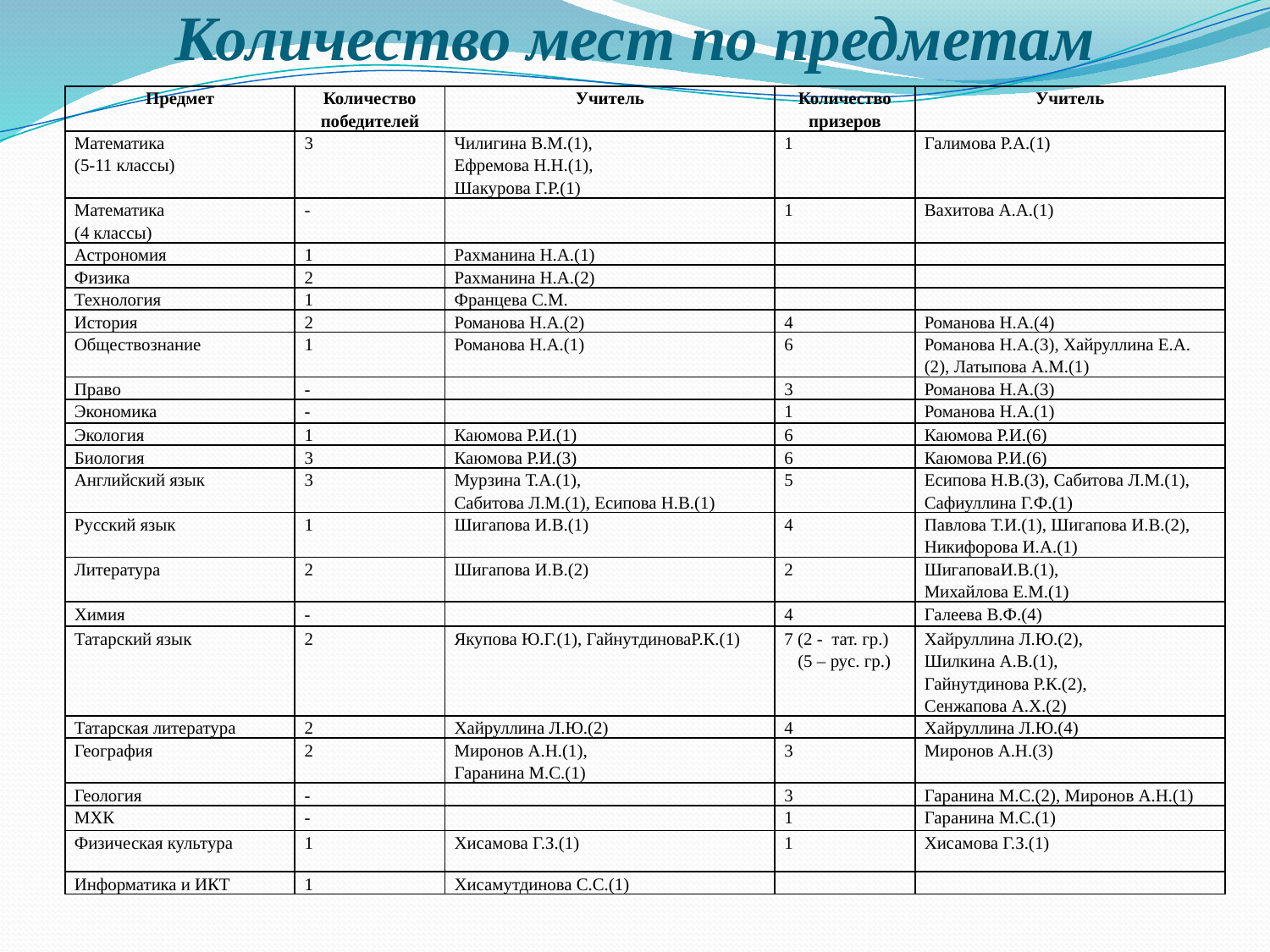

Количество мест по предметам
| Предмет | Количество победителей | Учитель | Количество призеров | Учитель |
| --- | --- | --- | --- | --- |
| Математика (5-11 классы) | 3 | Чилигина В.М.(1), Ефремова Н.Н.(1), Шакурова Г.Р.(1) | 1 | Галимова Р.А.(1) |
| Математика (4 классы) | - |  | 1 | Вахитова А.А.(1) |
| Астрономия | 1 | Рахманина Н.А.(1) |  |  |
| Физика | 2 | Рахманина Н.А.(2) |  |  |
| Технология | 1 | Францева С.М. |  |  |
| История | 2 | Романова Н.А.(2) | 4 | Романова Н.А.(4) |
| Обществознание | 1 | Романова Н.А.(1) | 6 | Романова Н.А.(3), Хайруллина Е.А.(2), Латыпова А.М.(1) |
| Право | - |  | 3 | Романова Н.А.(3) |
| Экономика | - |  | 1 | Романова Н.А.(1) |
| Экология | 1 | Каюмова Р.И.(1) | 6 | Каюмова Р.И.(6) |
| Биология | 3 | Каюмова Р.И.(3) | 6 | Каюмова Р.И.(6) |
| Английский язык | 3 | Мурзина Т.А.(1), Сабитова Л.М.(1), Есипова Н.В.(1) | 5 | Есипова Н.В.(3), Сабитова Л.М.(1), Сафиуллина Г.Ф.(1) |
| Русский язык | 1 | Шигапова И.В.(1) | 4 | Павлова Т.И.(1), Шигапова И.В.(2), Никифорова И.А.(1) |
| Литература | 2 | Шигапова И.В.(2) | 2 | ШигаповаИ.В.(1), Михайлова Е.М.(1) |
| Химия | - |  | 4 | Галеева В.Ф.(4) |
| Татарский язык | 2 | Якупова Ю.Г.(1), ГайнутдиноваР.К.(1) | 7 (2 - тат. гр.) (5 – рус. гр.) | Хайруллина Л.Ю.(2), Шилкина А.В.(1), Гайнутдинова Р.К.(2), Сенжапова А.Х.(2) |
| Татарская литература | 2 | Хайруллина Л.Ю.(2) | 4 | Хайруллина Л.Ю.(4) |
| География | 2 | Миронов А.Н.(1), Гаранина М.С.(1) | 3 | Миронов А.Н.(3) |
| Геология | - |  | 3 | Гаранина М.С.(2), Миронов А.Н.(1) |
| МХК | - |  | 1 | Гаранина М.С.(1) |
| Физическая культура | 1 | Хисамова Г.З.(1) | 1 | Хисамова Г.З.(1) |
| Информатика и ИКТ | 1 | Хисамутдинова С.С.(1) |  |  |